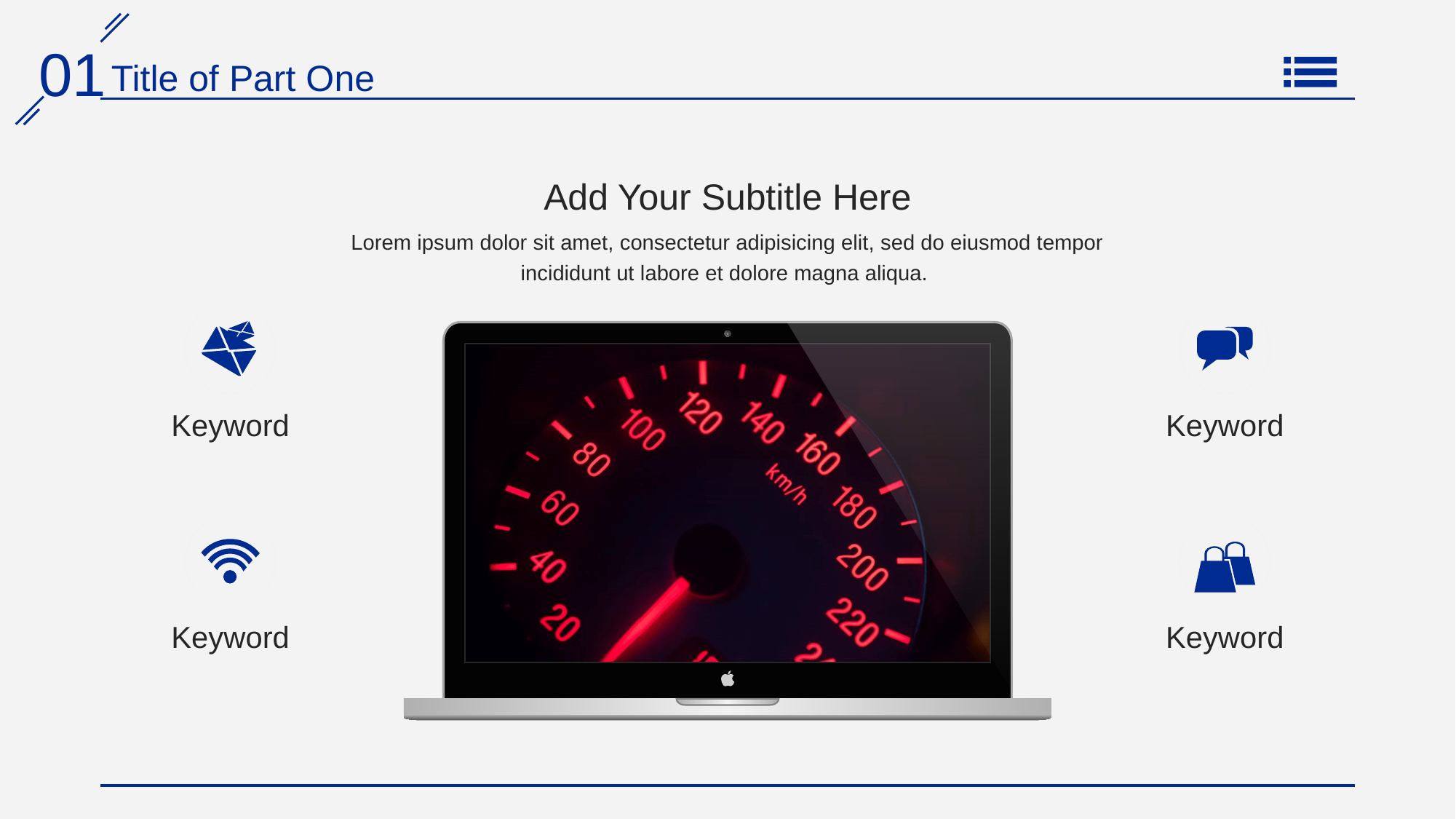

Add Your Subtitle Here
Lorem ipsum dolor sit amet, consectetur adipisicing elit, sed do eiusmod tempor incididunt ut labore et dolore magna aliqua.

Keyword
Keyword

Keyword
Keyword